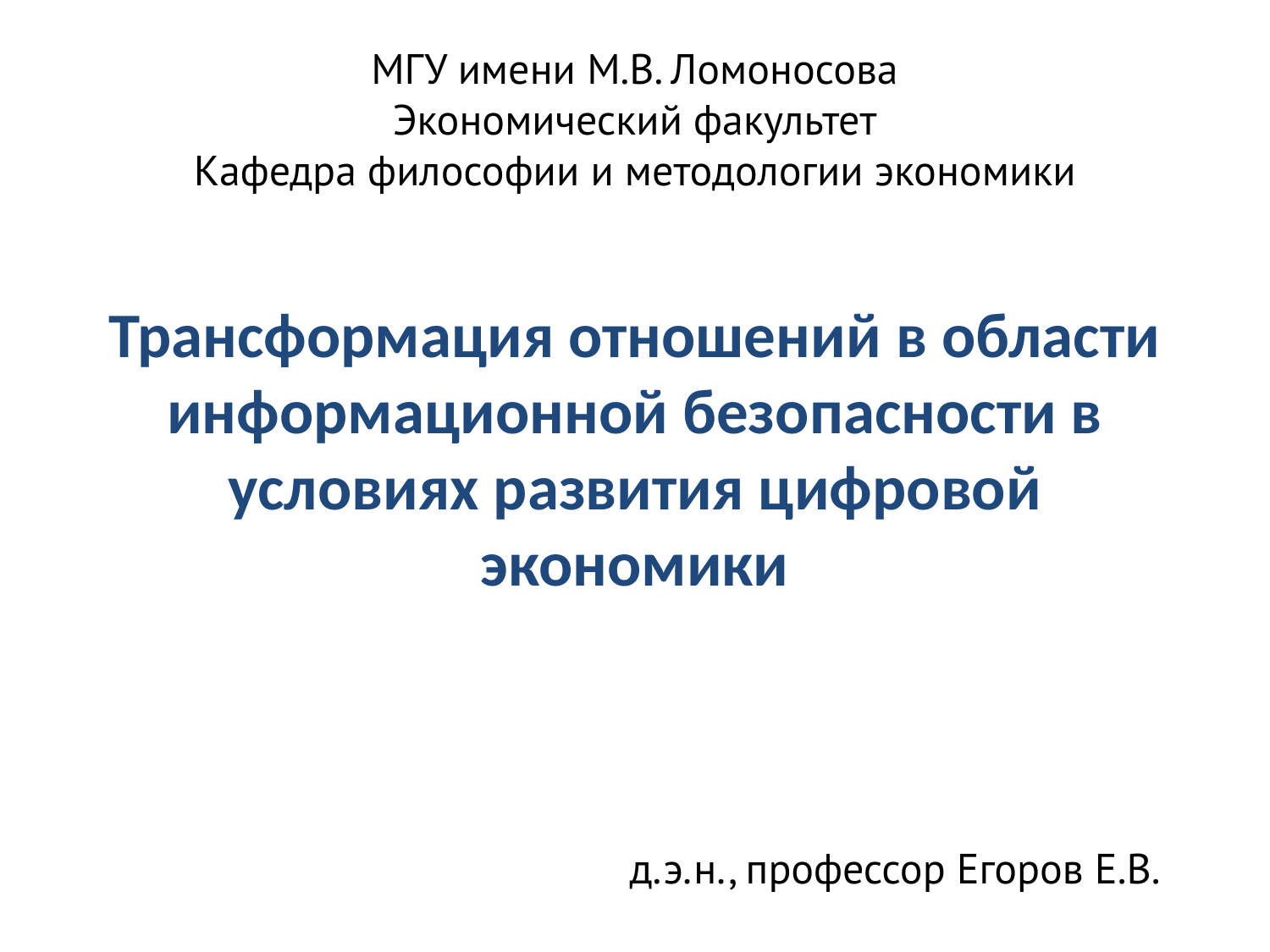

МГУ имени М.В. Ломоносова
Экономический факультет
Кафедра философии и методологии экономики
# Трансформация отношений в области информационной безопасности в условиях развития цифровой экономики
д.э.н., профессор Егоров Е.В.